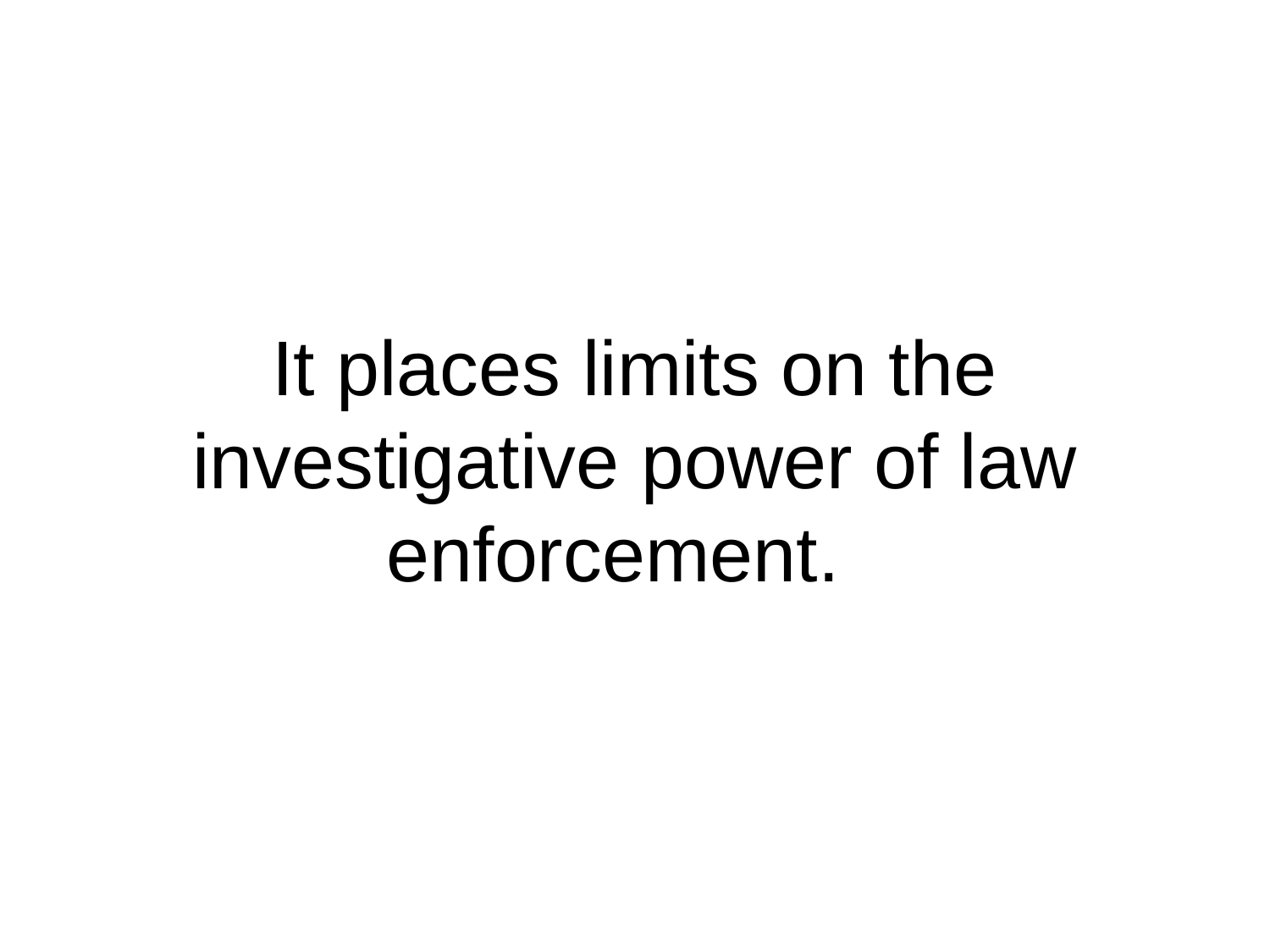

# It places limits on the investigative power of law enforcement.